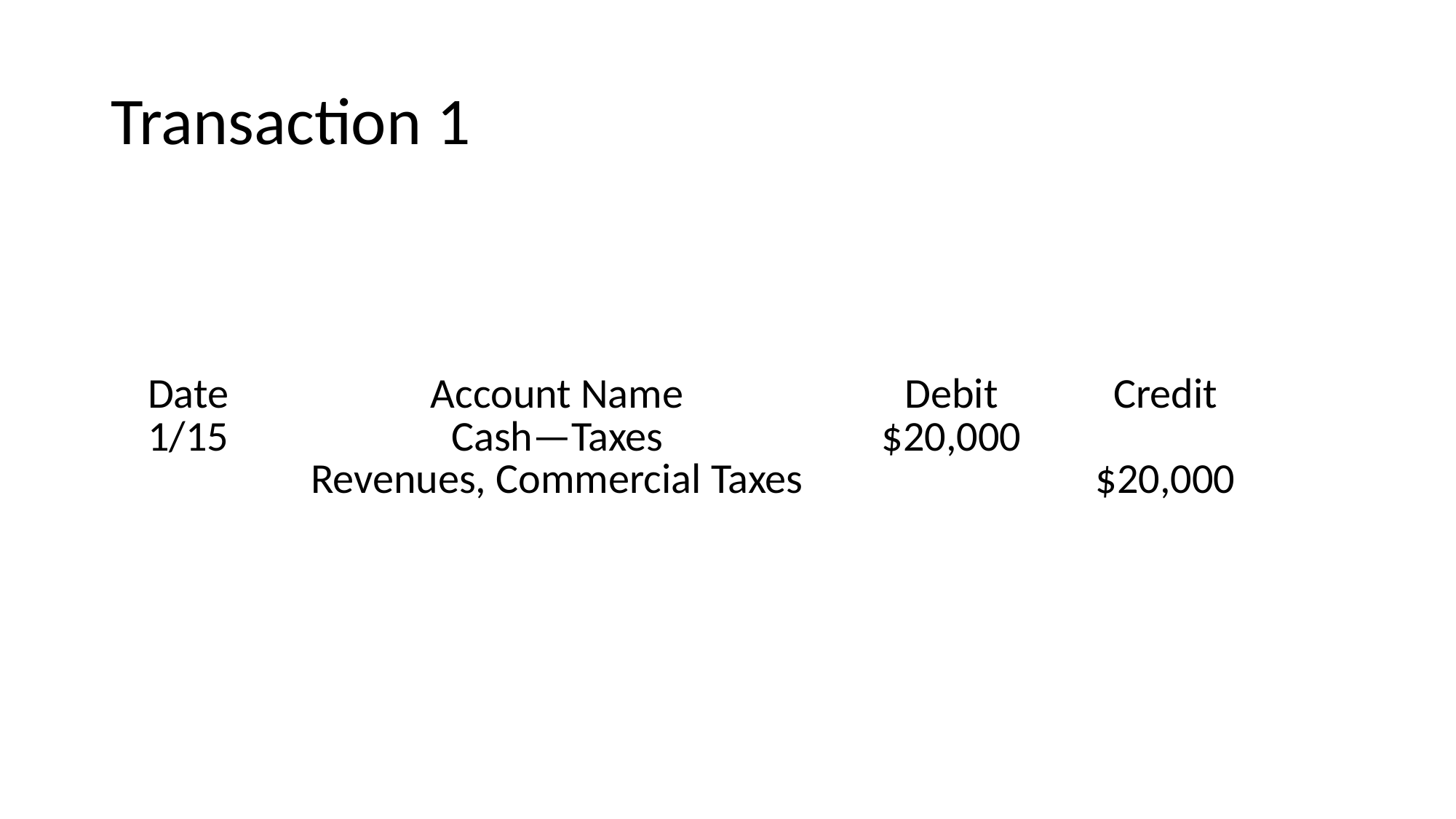

# Transaction 1
| Date | Account Name | Debit | Credit |
| --- | --- | --- | --- |
| 1/15 | Cash—Taxes | $20,000 |  |
|  | Revenues, Commercial Taxes |  | $20,000 |